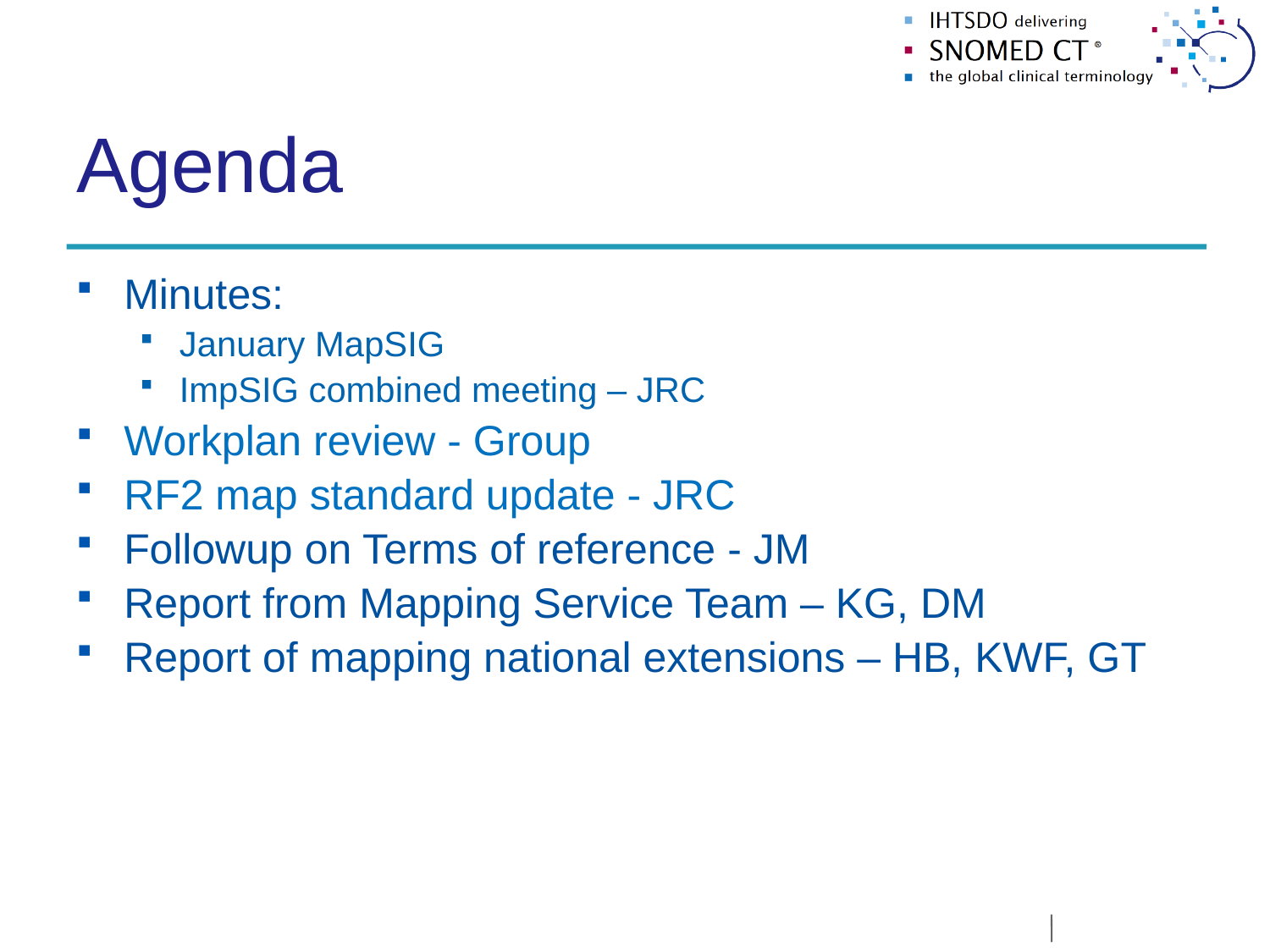

# Agenda
Minutes:
January MapSIG
ImpSIG combined meeting – JRC
Workplan review - Group
RF2 map standard update - JRC
Followup on Terms of reference - JM
Report from Mapping Service Team – KG, DM
Report of mapping national extensions – HB, KWF, GT